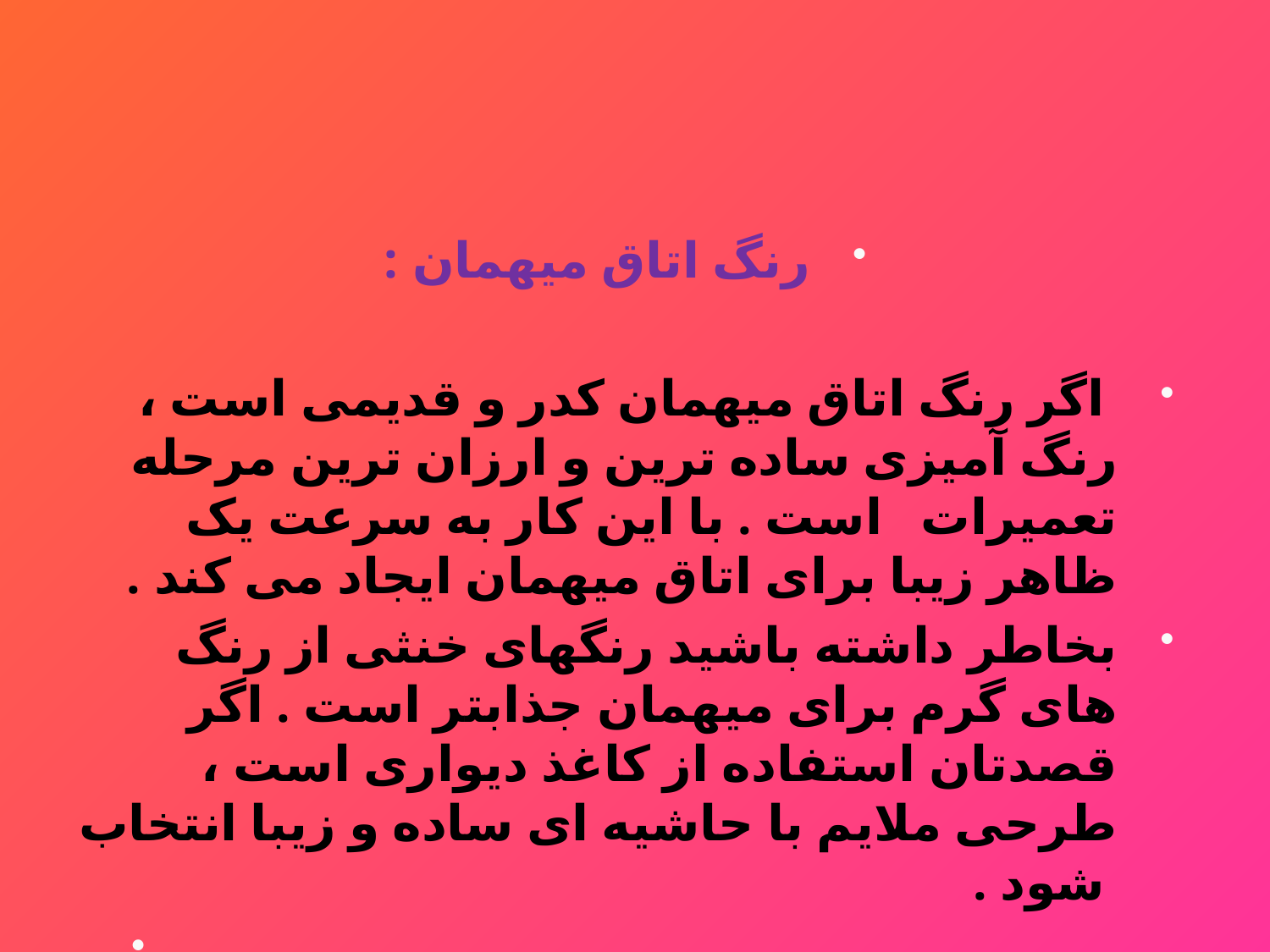

#
رنگ اتاق میهمان :

 اگر رنگ اتاق میهمان کدر و قدیمی است ، رنگ آمیزی ساده ترین و ارزان ترین مرحله تعمیرات   است . با این کار به سرعت یک ظاهر زیبا برای اتاق میهمان ایجاد می کند .
بخاطر داشته باشید رنگهای خنثی از رنگ های گرم برای میهمان جذابتر است . اگر قصدتان استفاده از کاغذ دیواری است ، طرحی ملایم با حاشیه ای ساده و زیبا انتخاب  شود .